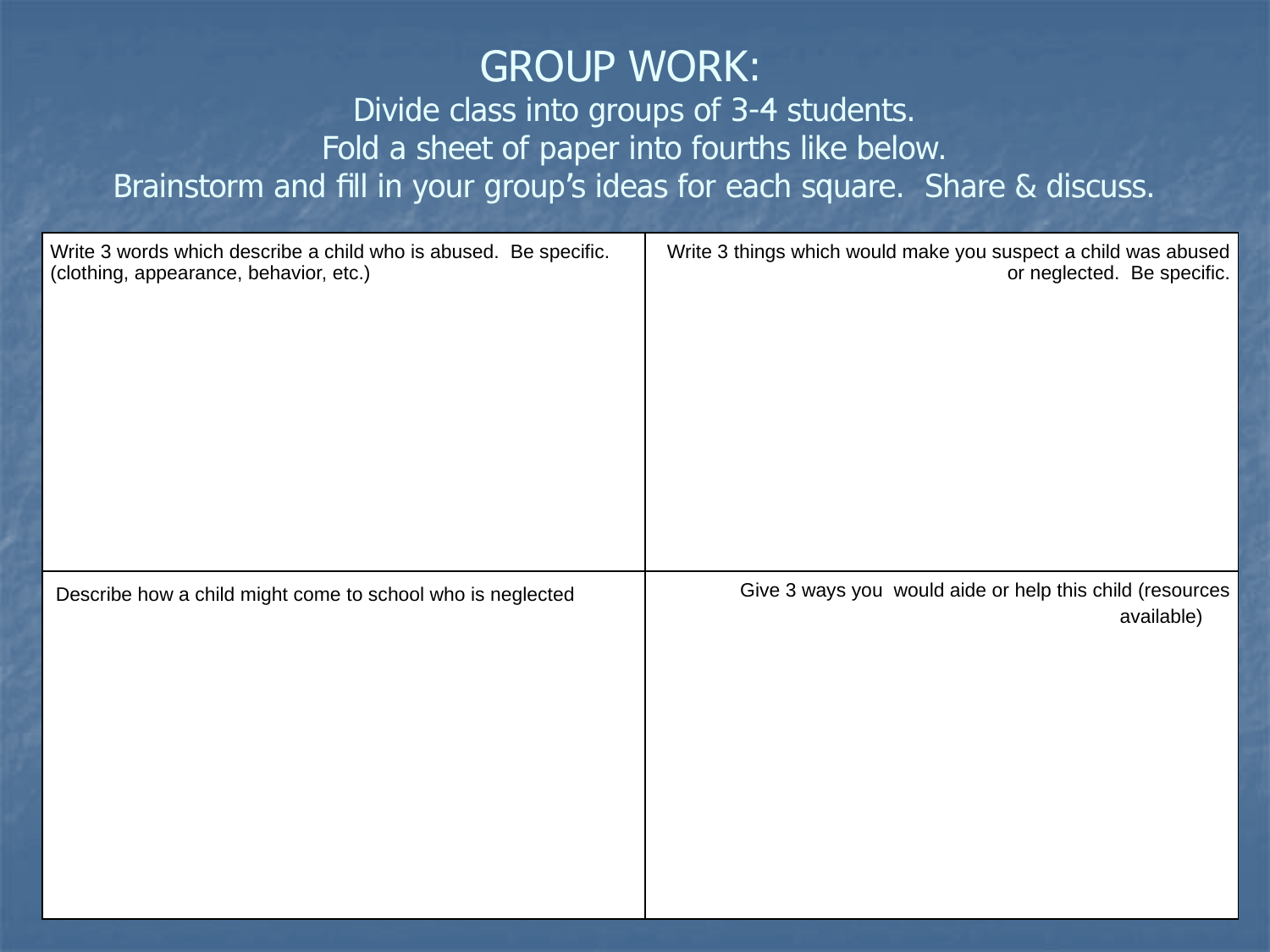

# GROUP WORK: Divide class into groups of 3-4 students. Fold a sheet of paper into fourths like below. Brainstorm and fill in your group’s ideas for each square.  Share & discuss.
| Write 3 words which describe a child who is abused.  Be specific. (clothing, appearance, behavior, etc.) | Write 3 things which would make you suspect a child was abused or neglected.  Be specific. |
| --- | --- |
| Describe how a child might come to school who is neglected | Give 3 ways you would aide or help this child (resources available) |